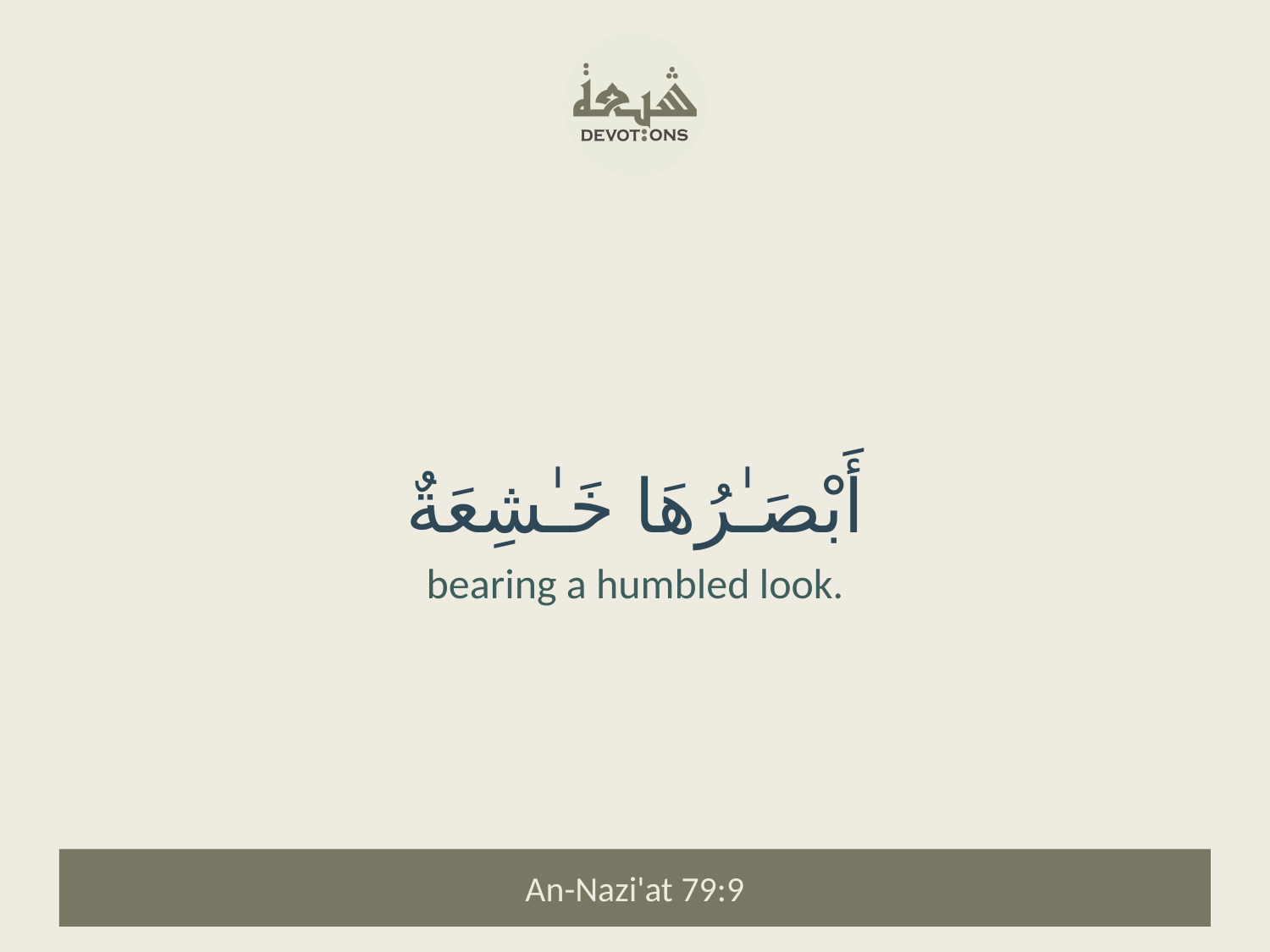

أَبْصَـٰرُهَا خَـٰشِعَةٌ
bearing a humbled look.
An-Nazi'at 79:9